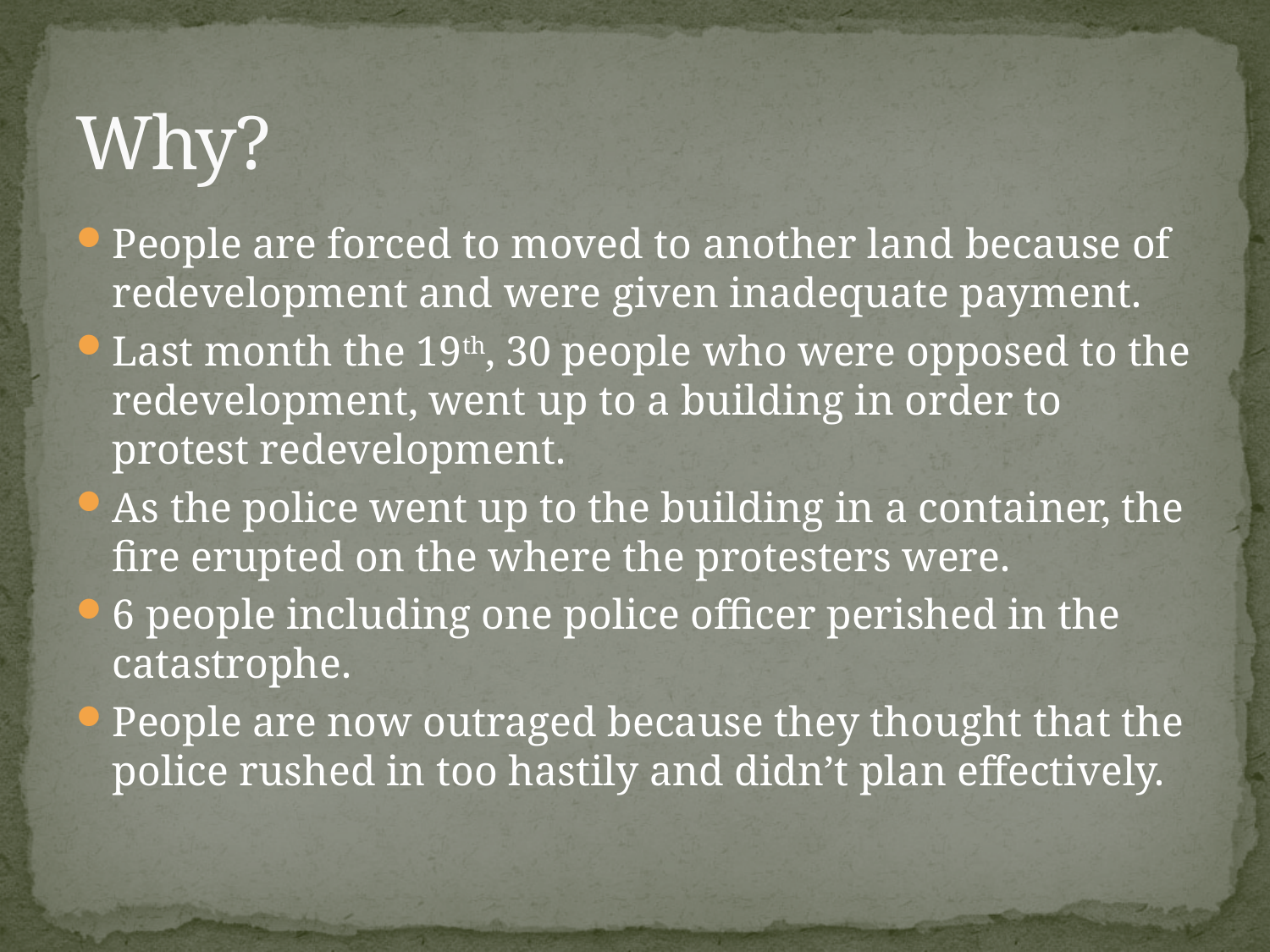

# Why?
People are forced to moved to another land because of redevelopment and were given inadequate payment.
Last month the 19th, 30 people who were opposed to the redevelopment, went up to a building in order to protest redevelopment.
As the police went up to the building in a container, the fire erupted on the where the protesters were.
6 people including one police officer perished in the catastrophe.
People are now outraged because they thought that the police rushed in too hastily and didn’t plan effectively.